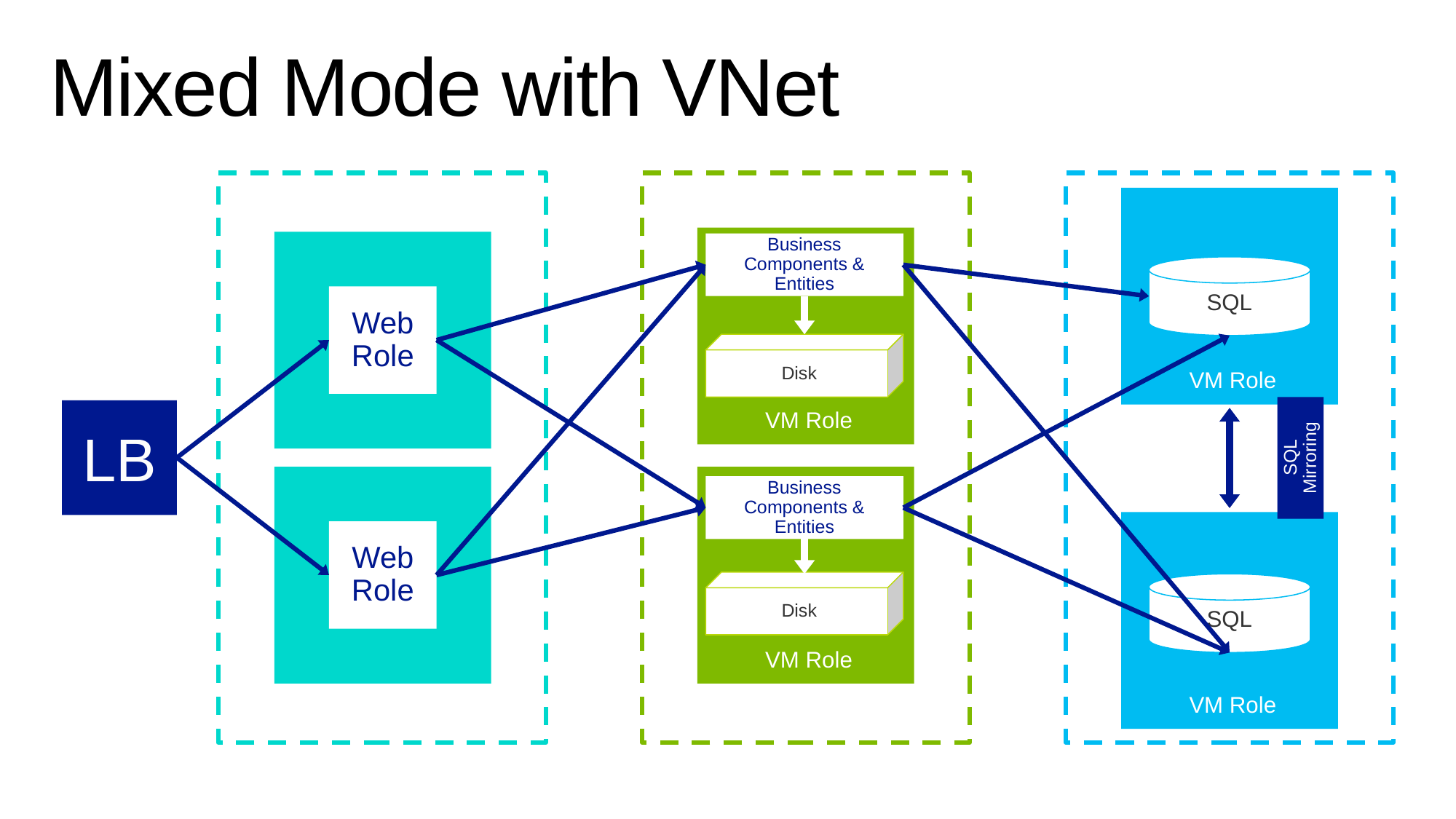

# Mixed Mode with VNet

 VM Role
 VM Role

Business Components & Entities
SQL
Web
Role
 Disk
LB
SQL Mirroring

 VM Role
Business Components & Entities
 VM Role
Web
Role
 Disk
SQL